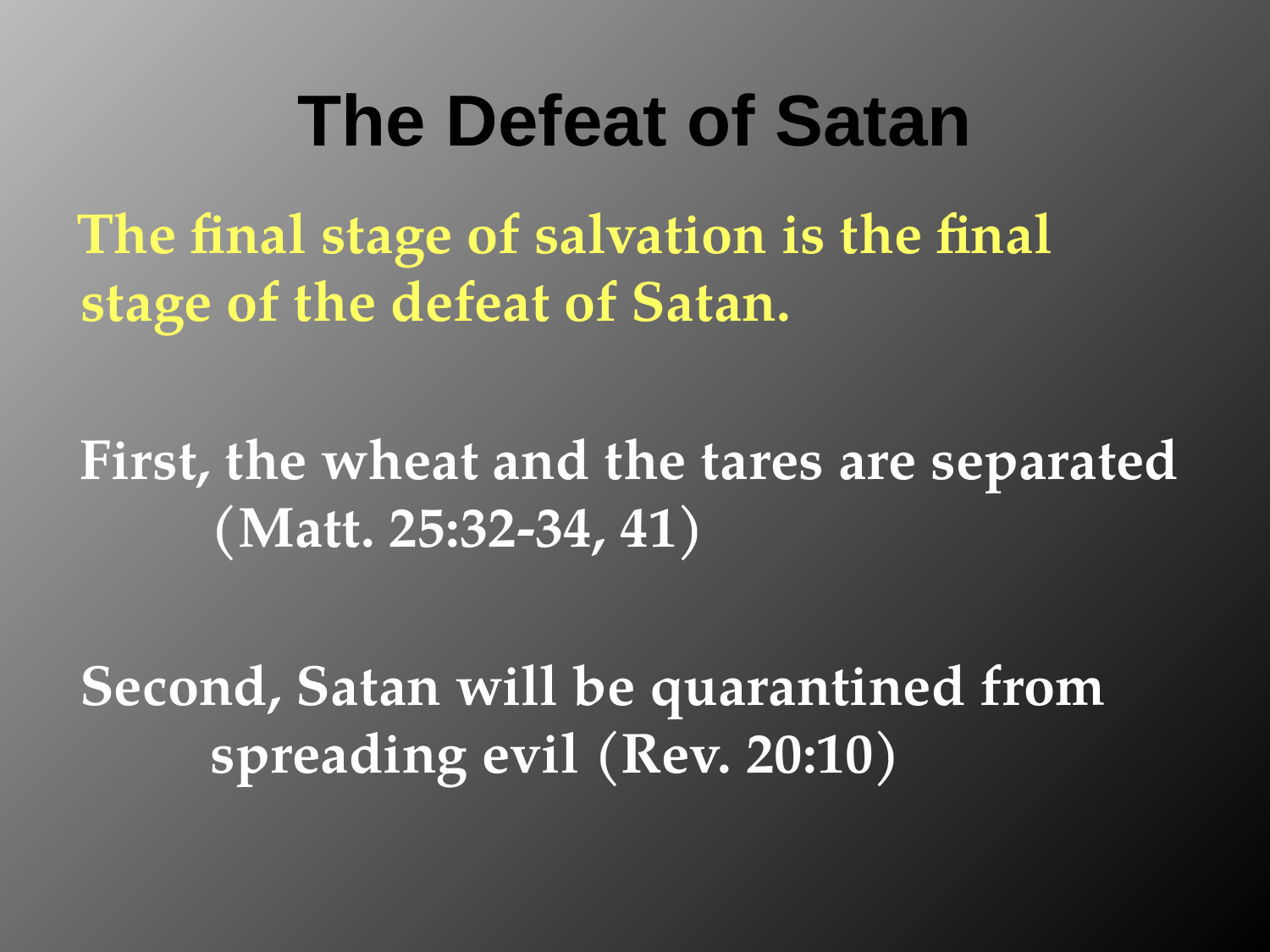

# The Defeat of Satan
The final stage of salvation is the final stage of the defeat of Satan.

First, the wheat and the tares are separated (Matt. 25:32-34, 41)

Second, Satan will be quarantined from spreading evil (Rev. 20:10)